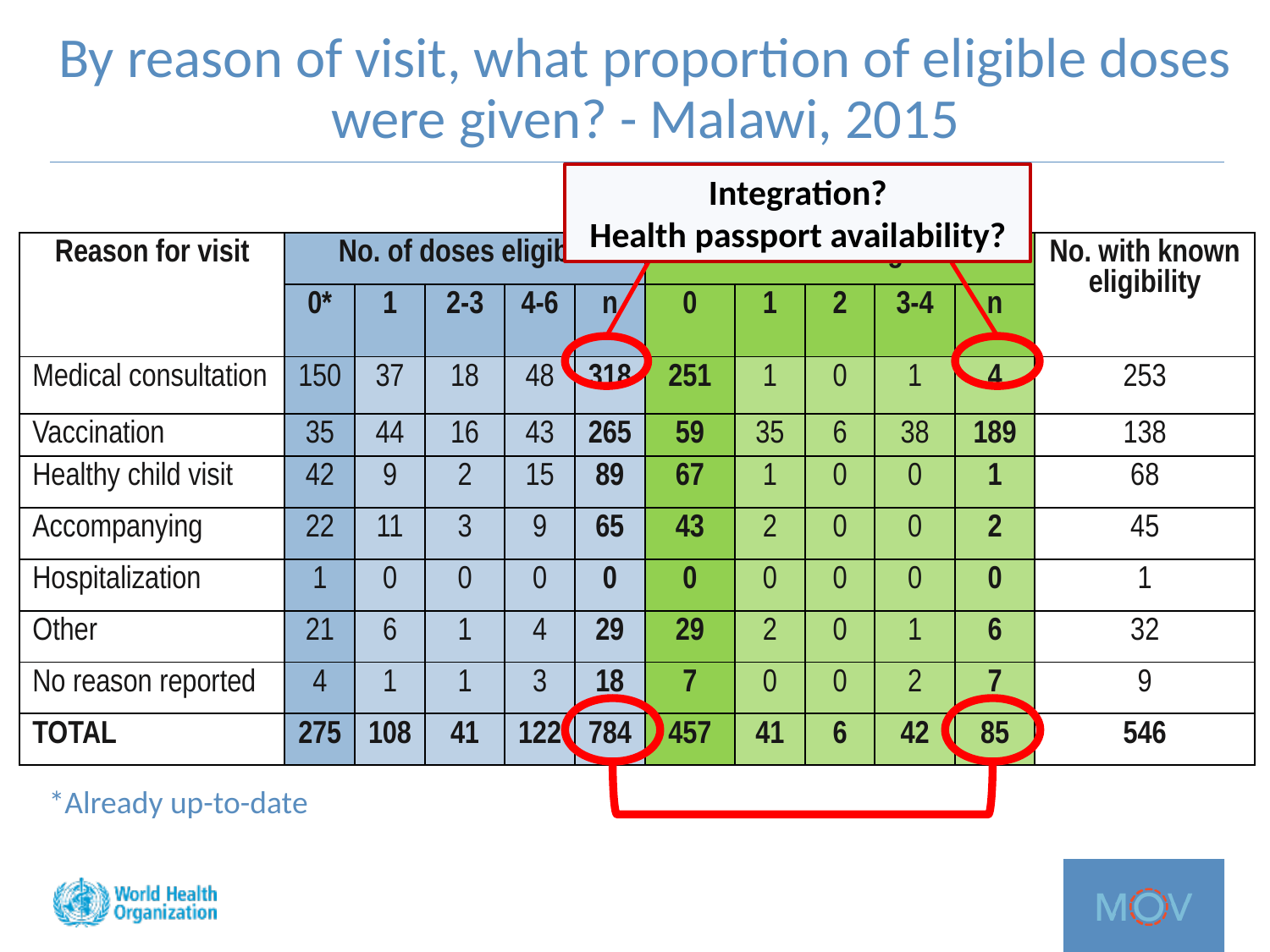

# By reason of visit, what proportion of eligible doses were given? - Malawi, 2015
Integration?
Health passport availability?
| Reason for visit | No. of doses eligible |  |  |  |  | No. of doses given |  |  |  |  | No. with known eligibility |
| --- | --- | --- | --- | --- | --- | --- | --- | --- | --- | --- | --- |
|  | 0\* | 1 | 2-3 | 4-6 | n | 0 | 1 | 2 | 3-4 | n |  |
| Medical consultation | 150 | 37 | 18 | 48 | 318 | 251 | 1 | 0 | 1 | 4 | 253 |
| Vaccination | 35 | 44 | 16 | 43 | 265 | 59 | 35 | 6 | 38 | 189 | 138 |
| Healthy child visit | 42 | 9 | 2 | 15 | 89 | 67 | 1 | 0 | 0 | 1 | 68 |
| Accompanying | 22 | 11 | 3 | 9 | 65 | 43 | 2 | 0 | 0 | 2 | 45 |
| Hospitalization | 1 | 0 | 0 | 0 | 0 | 0 | 0 | 0 | 0 | 0 | 1 |
| Other | 21 | 6 | 1 | 4 | 29 | 29 | 2 | 0 | 1 | 6 | 32 |
| No reason reported | 4 | 1 | 1 | 3 | 18 | 7 | 0 | 0 | 2 | 7 | 9 |
| TOTAL | 275 | 108 | 41 | 122 | 784 | 457 | 41 | 6 | 42 | 85 | 546 |

*Already up-to-date